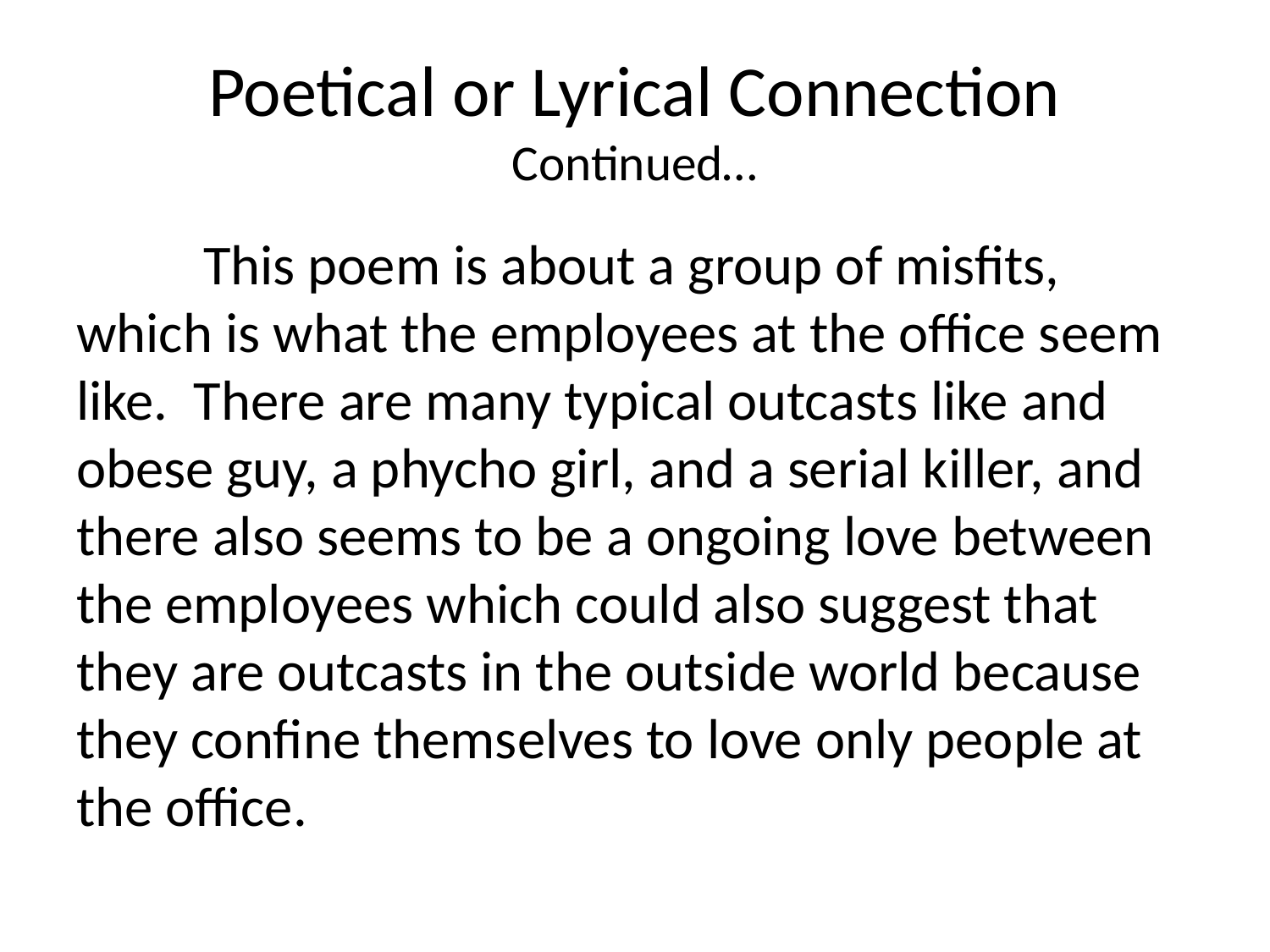

# Poetical or Lyrical Connection Continued…
	This poem is about a group of misfits, which is what the employees at the office seem like.  There are many typical outcasts like and obese guy, a phycho girl, and a serial killer, and there also seems to be a ongoing love between the employees which could also suggest that they are outcasts in the outside world because they confine themselves to love only people at the office.